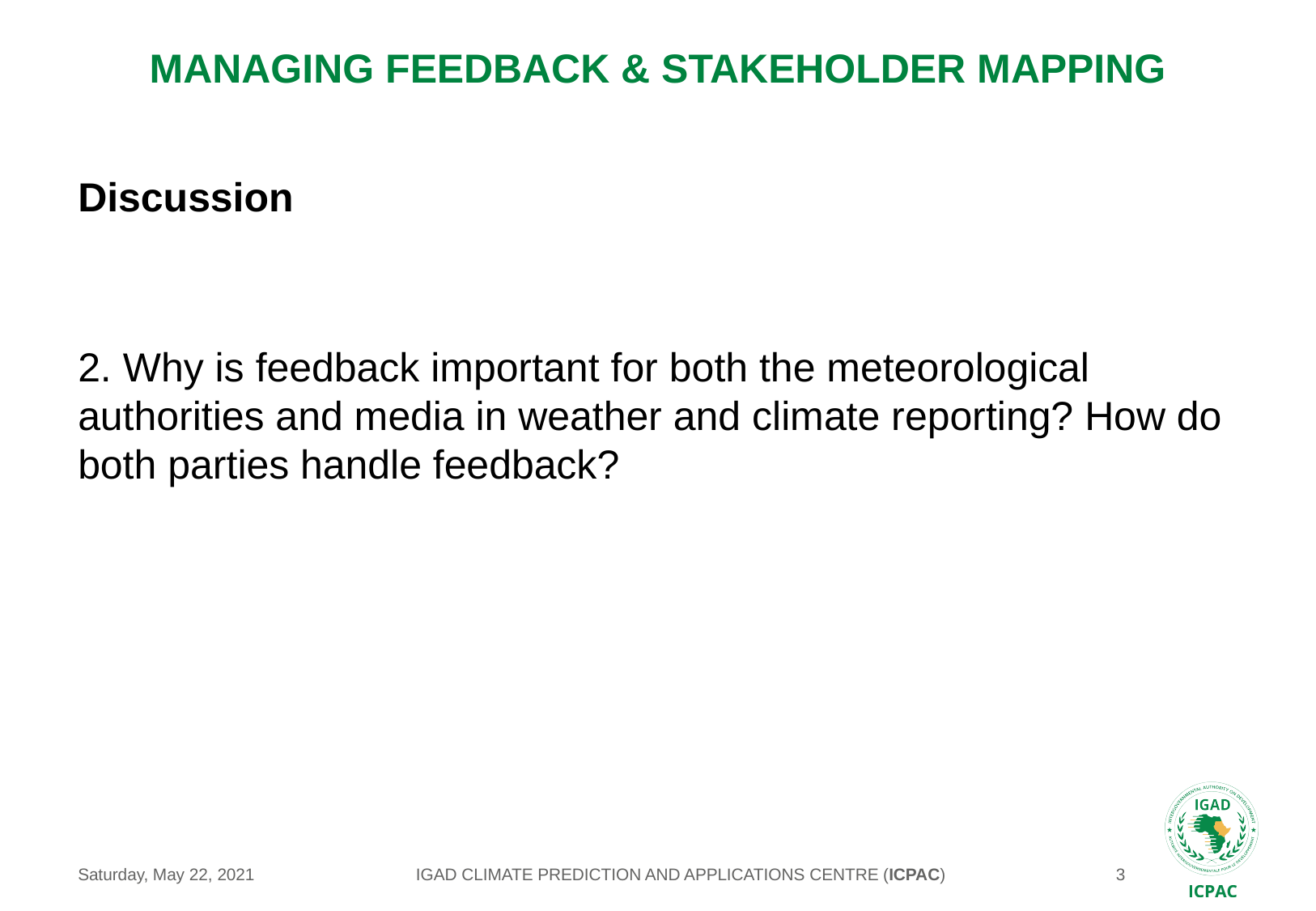

# MANAGING FEEDBACK & STAKEHOLDER MAPPING
Discussion

2. Why is feedback important for both the meteorological authorities and media in weather and climate reporting? How do both parties handle feedback?

IGAD CLIMATE PREDICTION AND APPLICATIONS CENTRE (ICPAC)
Saturday, May 22, 2021
3